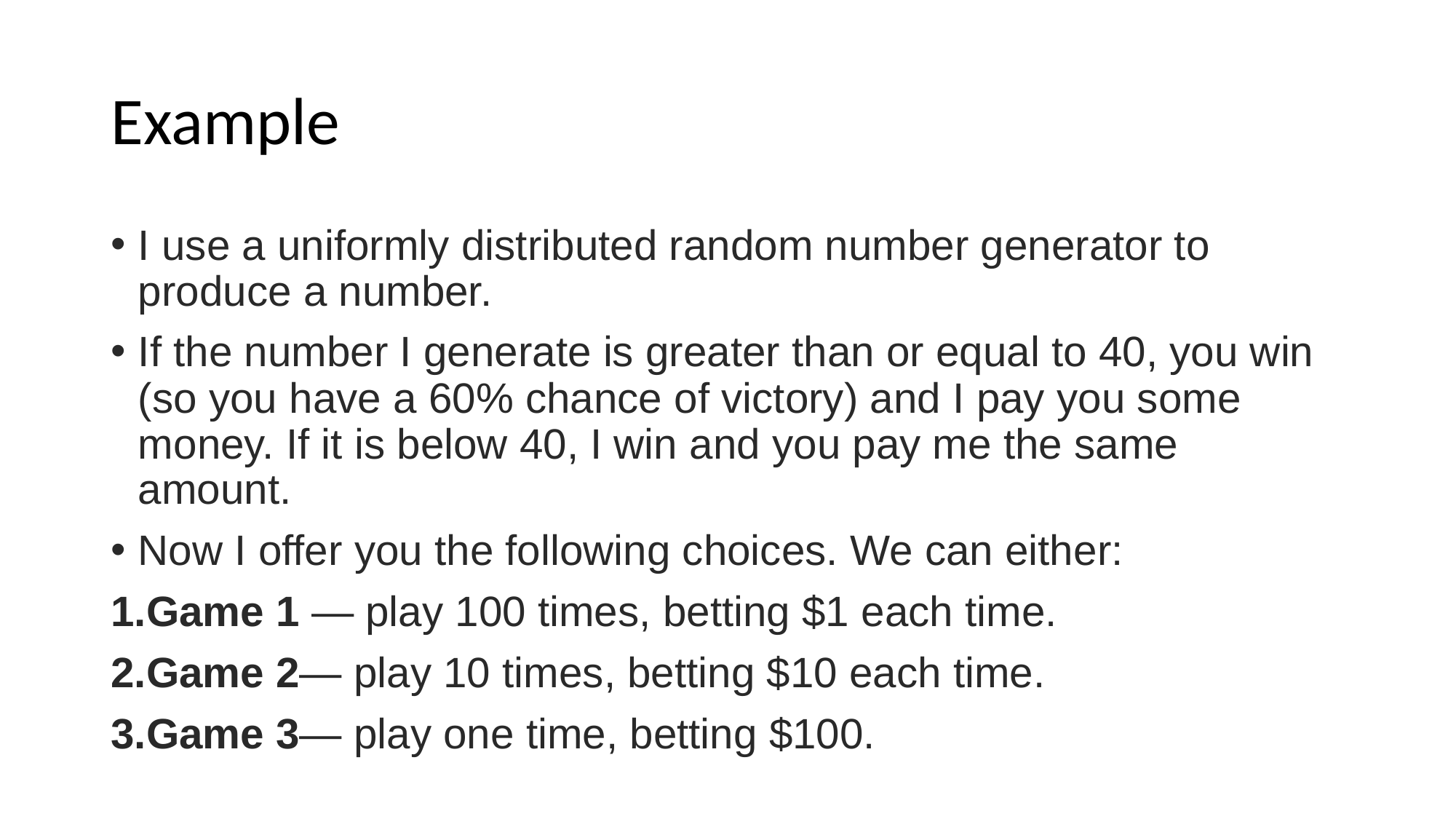

# Example
I use a uniformly distributed random number generator to produce a number.
If the number I generate is greater than or equal to 40, you win (so you have a 60% chance of victory) and I pay you some money. If it is below 40, I win and you pay me the same amount.
Now I offer you the following choices. We can either:
Game 1 — play 100 times, betting $1 each time.
Game 2— play 10 times, betting $10 each time.
Game 3— play one time, betting $100.